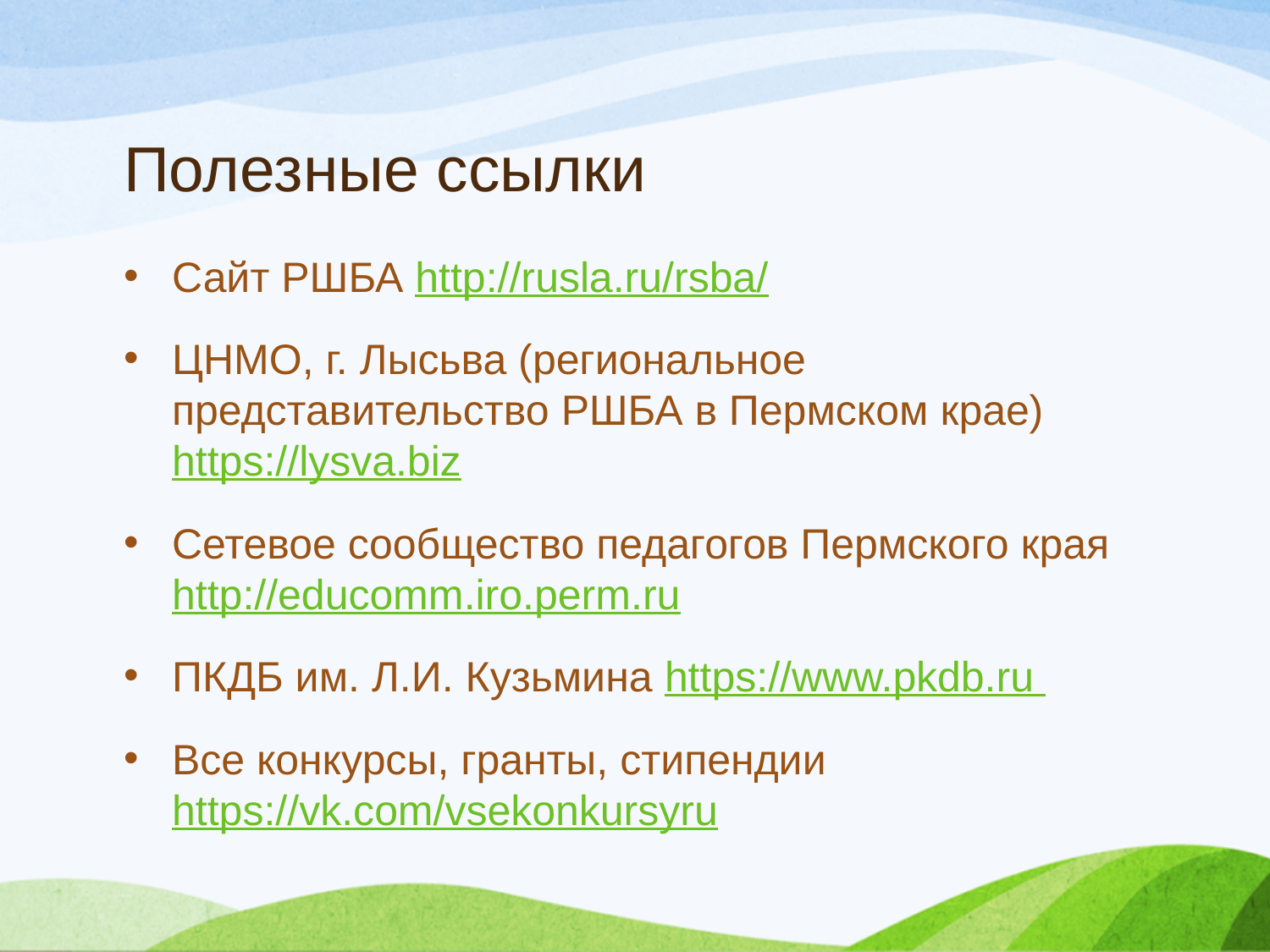

# Полезные ссылки
Сайт РШБА http://rusla.ru/rsba/
ЦНМО, г. Лысьва (региональное представительство РШБА в Пермском крае) https://lysva.biz
Сетевое сообщество педагогов Пермского края http://educomm.iro.perm.ru
ПКДБ им. Л.И. Кузьмина https://www.pkdb.ru
Все конкурсы, гранты, стипендии https://vk.com/vsekonkursyru